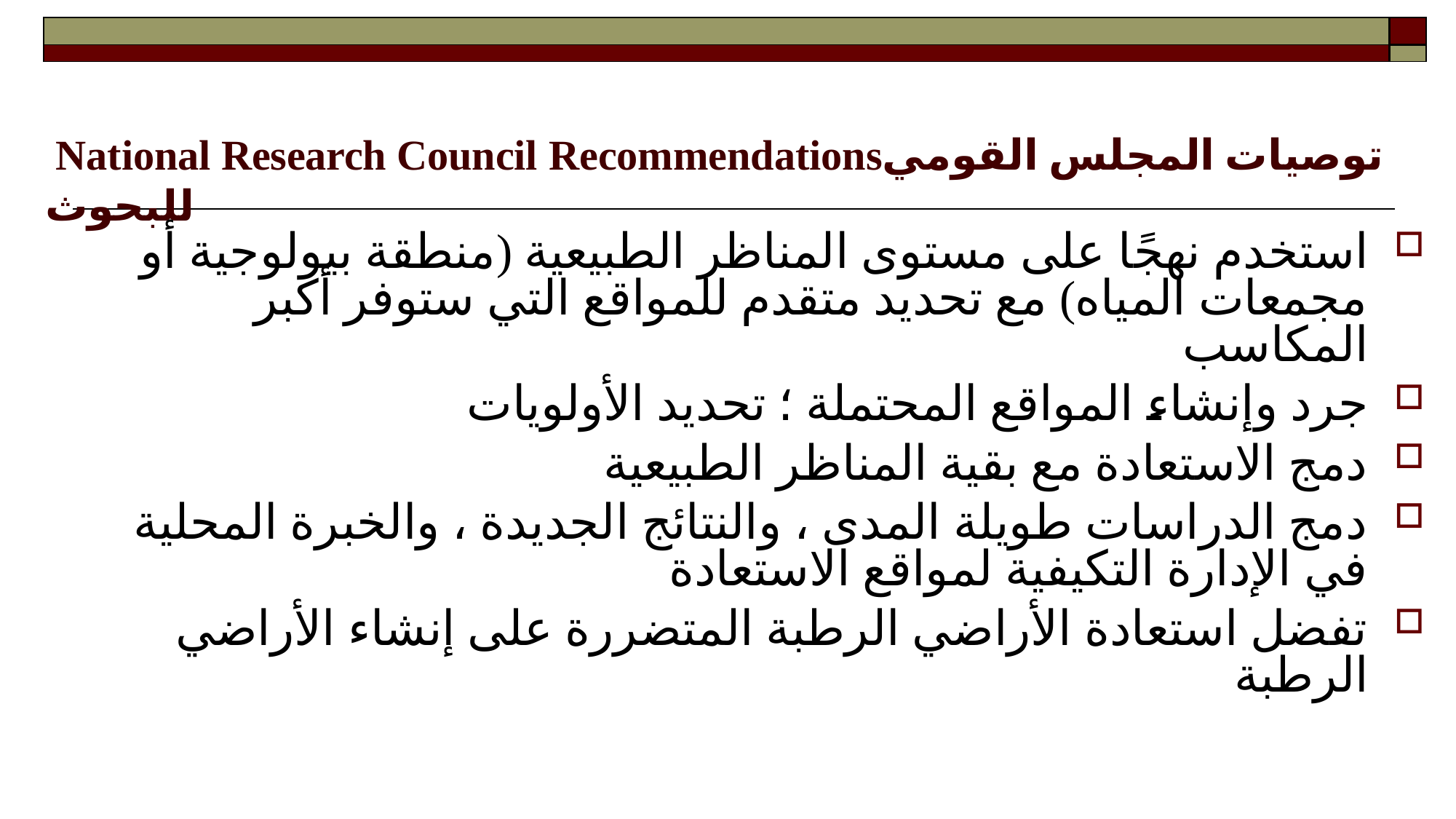

|  |  |
| --- | --- |
|  |  |
# National Research Council Recommendationsتوصيات المجلس القومي للبحوث
استخدم نهجًا على مستوى المناظر الطبيعية (منطقة بيولوجية أو مجمعات المياه) مع تحديد متقدم للمواقع التي ستوفر أكبر المكاسب
جرد وإنشاء المواقع المحتملة ؛ تحديد الأولويات
دمج الاستعادة مع بقية المناظر الطبيعية
دمج الدراسات طويلة المدى ، والنتائج الجديدة ، والخبرة المحلية في الإدارة التكيفية لمواقع الاستعادة
تفضل استعادة الأراضي الرطبة المتضررة على إنشاء الأراضي الرطبة